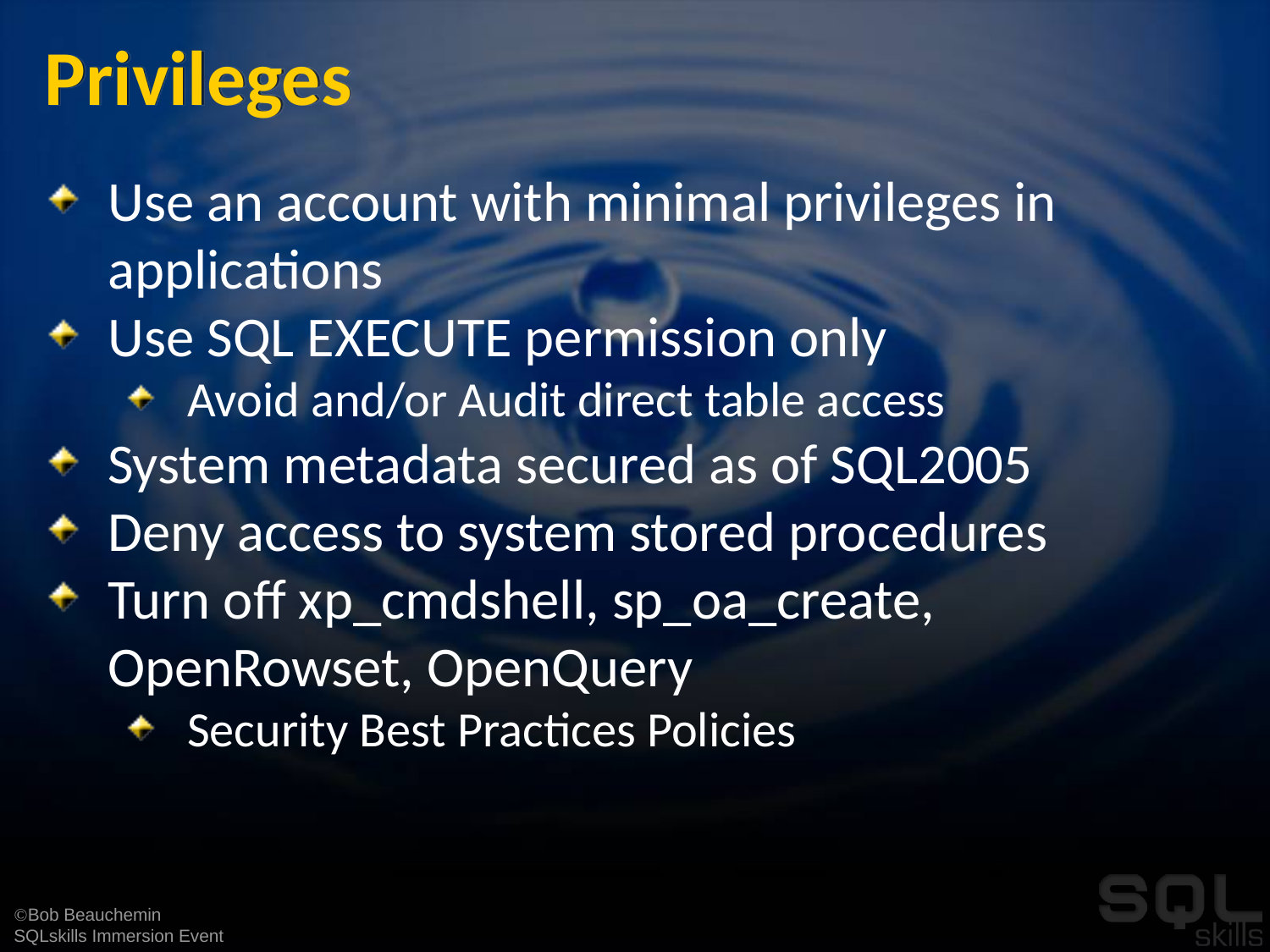

# Privileges
Use an account with minimal privileges in applications
Use SQL EXECUTE permission only
Avoid and/or Audit direct table access
System metadata secured as of SQL2005
Deny access to system stored procedures
Turn off xp_cmdshell, sp_oa_create, OpenRowset, OpenQuery
Security Best Practices Policies